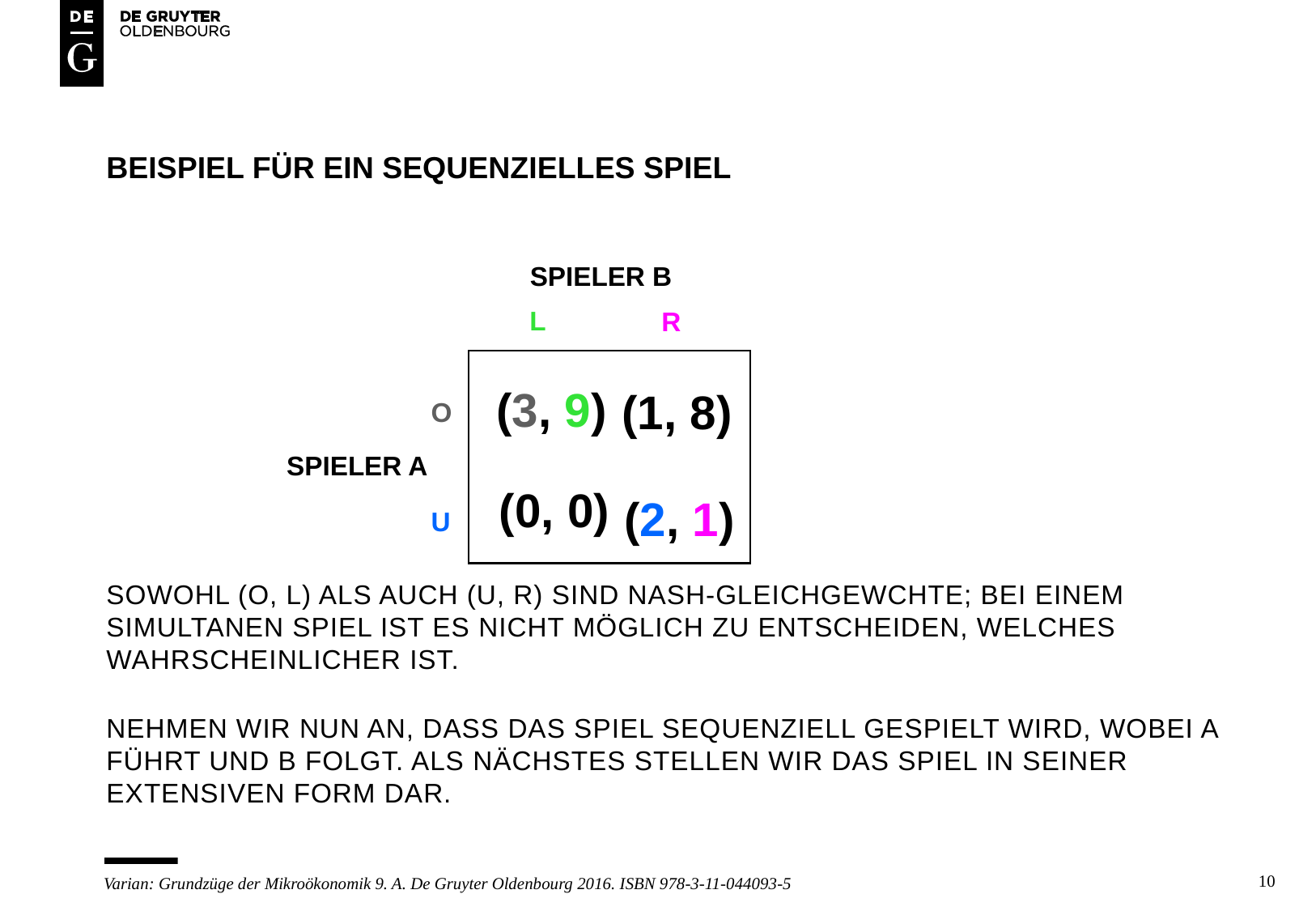

# Beispiel für ein sequenzielles spiel

Sowohl (o, l) als auch (u, R) sind nash-gleichgewchte; bei einem simultanen spiel ist es nicht möglich zu entscheiden, welches wahrscheinlicher ist.
NEHMEN WIR NUN AN, DASS DAS SPIEL SEQUENZIELL GESPIELT WIRD, WOBEI a FÜHRT UND b FOLGT. ALS NÄCHSTES STELLEN WIR DAS SPIEL IN SEINER EXTENSIVEN FORM DAR.
SPIELER B
L
R

(3, 9)
(1, 8)
O
SPIELER A
(0, 0)
(2, 1)
U
10
Varian: Grundzüge der Mikroökonomik 9. A. De Gruyter Oldenbourg 2016. ISBN 978-3-11-044093-5